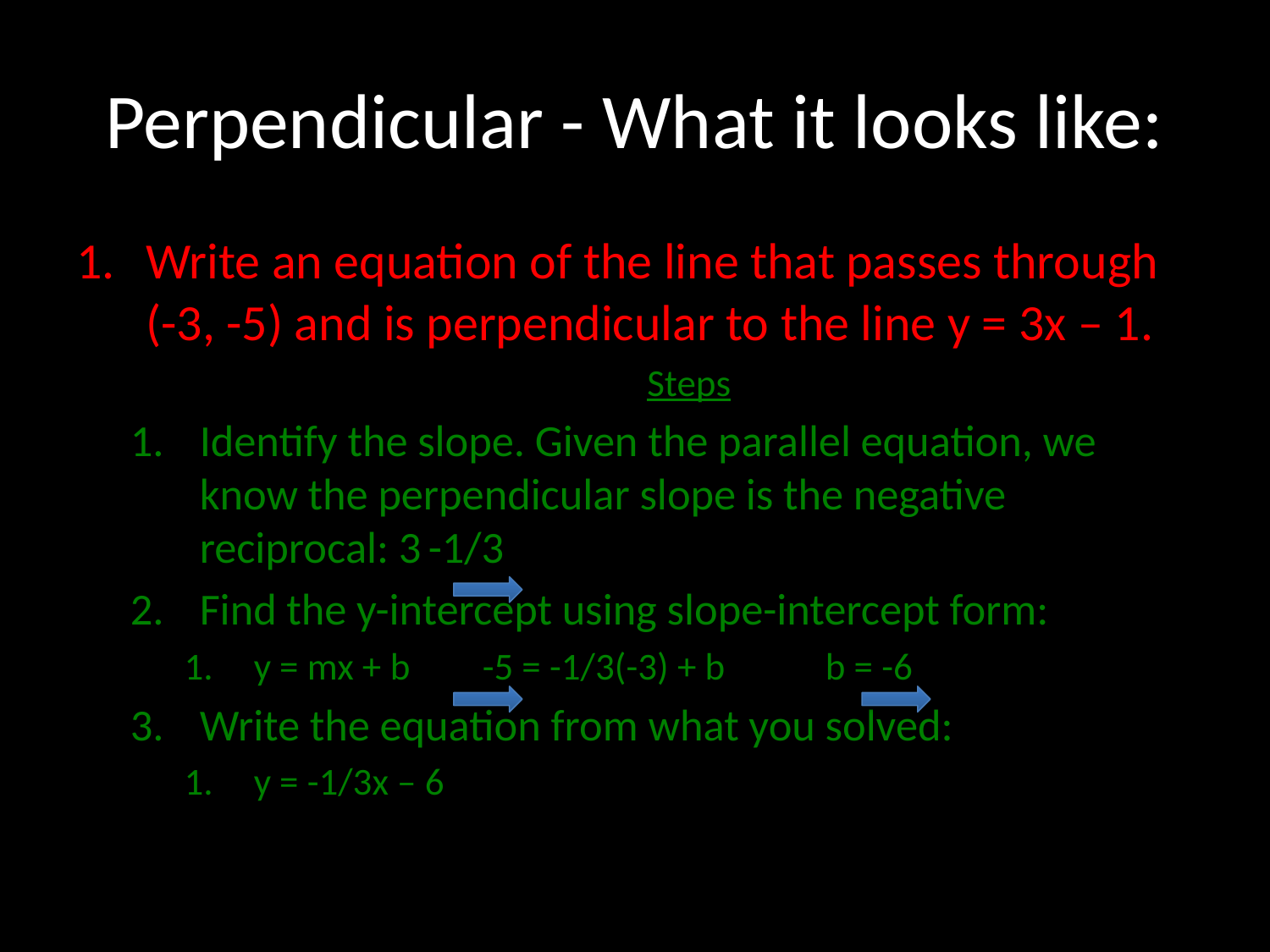

# Perpendicular - What it looks like:
Write an equation of the line that passes through (-3, -5) and is perpendicular to the line y = 3x – 1.
Steps
Identify the slope. Given the parallel equation, we know the perpendicular slope is the negative reciprocal: 3		-1/3
Find the y-intercept using slope-intercept form:
y = mx + b 		-5 = -1/3(-3) + b		b = -6
Write the equation from what you solved:
y = -1/3x – 6